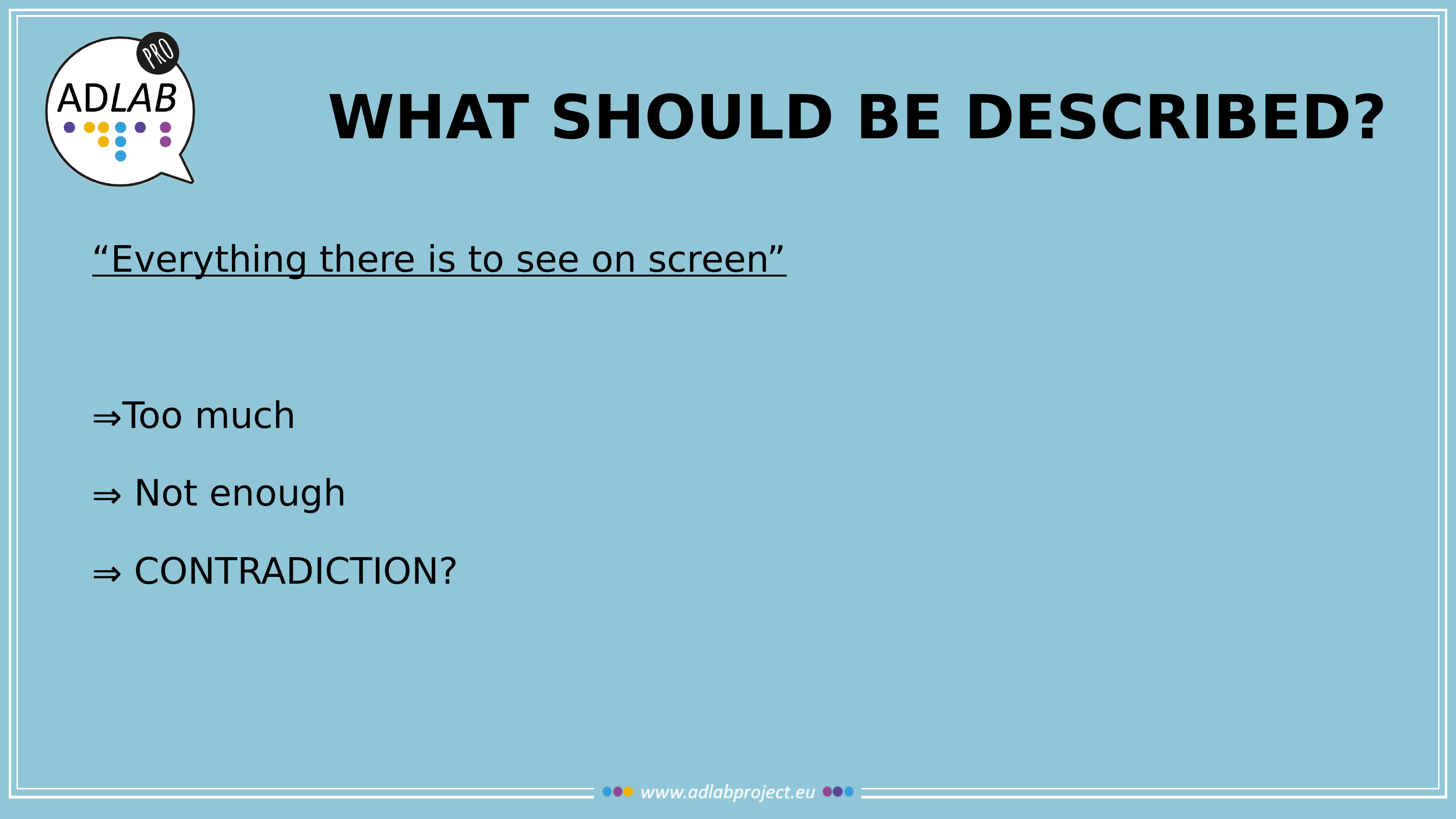

# WHAT SHOULD BE DESCRIBED?
“Everything there is to see on screen”

Too much
 Not enough
 CONTRADICTION?